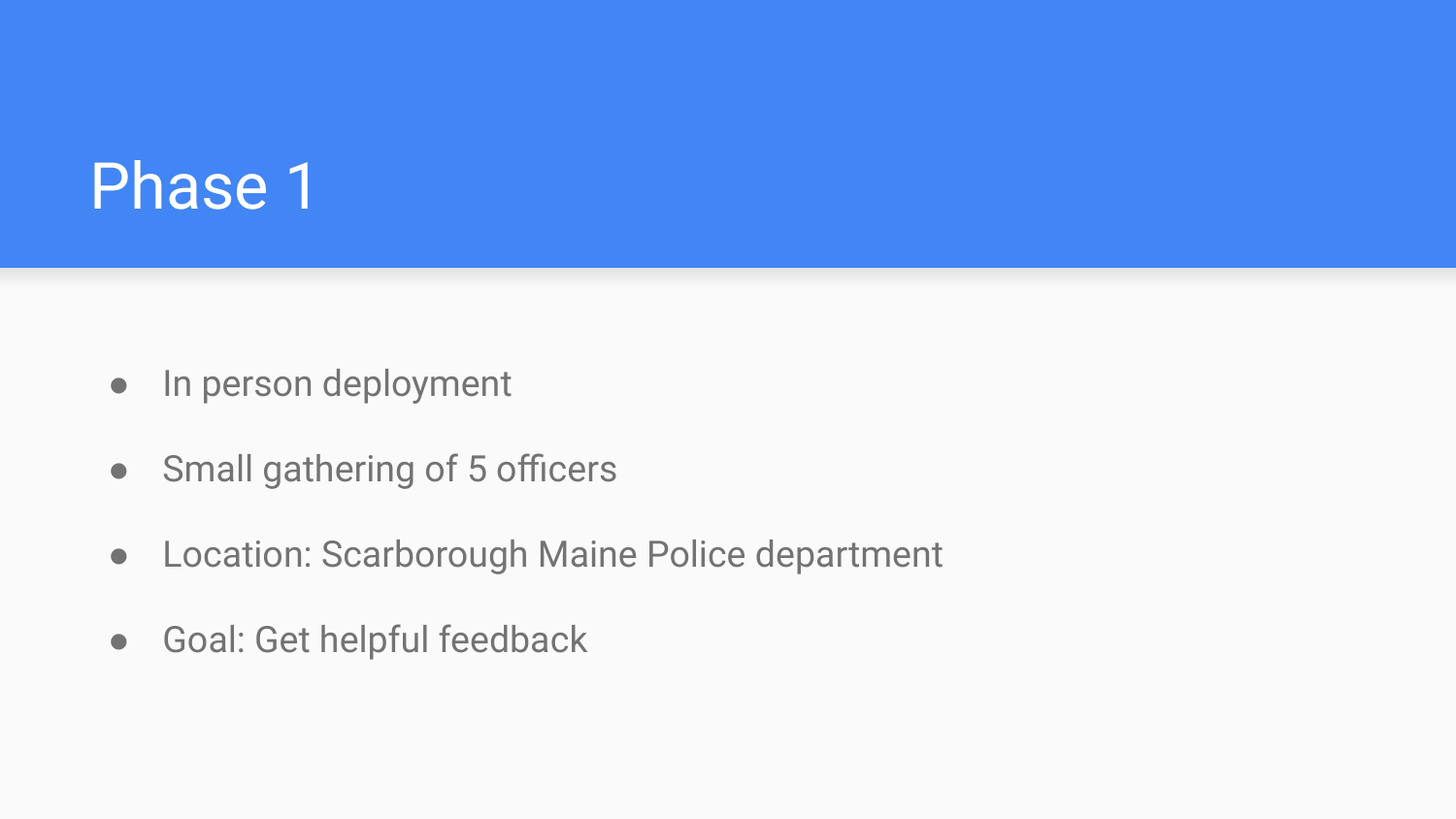

# Phase 1
In person deployment
Small gathering of 5 officers
Location: Scarborough Maine Police department
Goal: Get helpful feedback